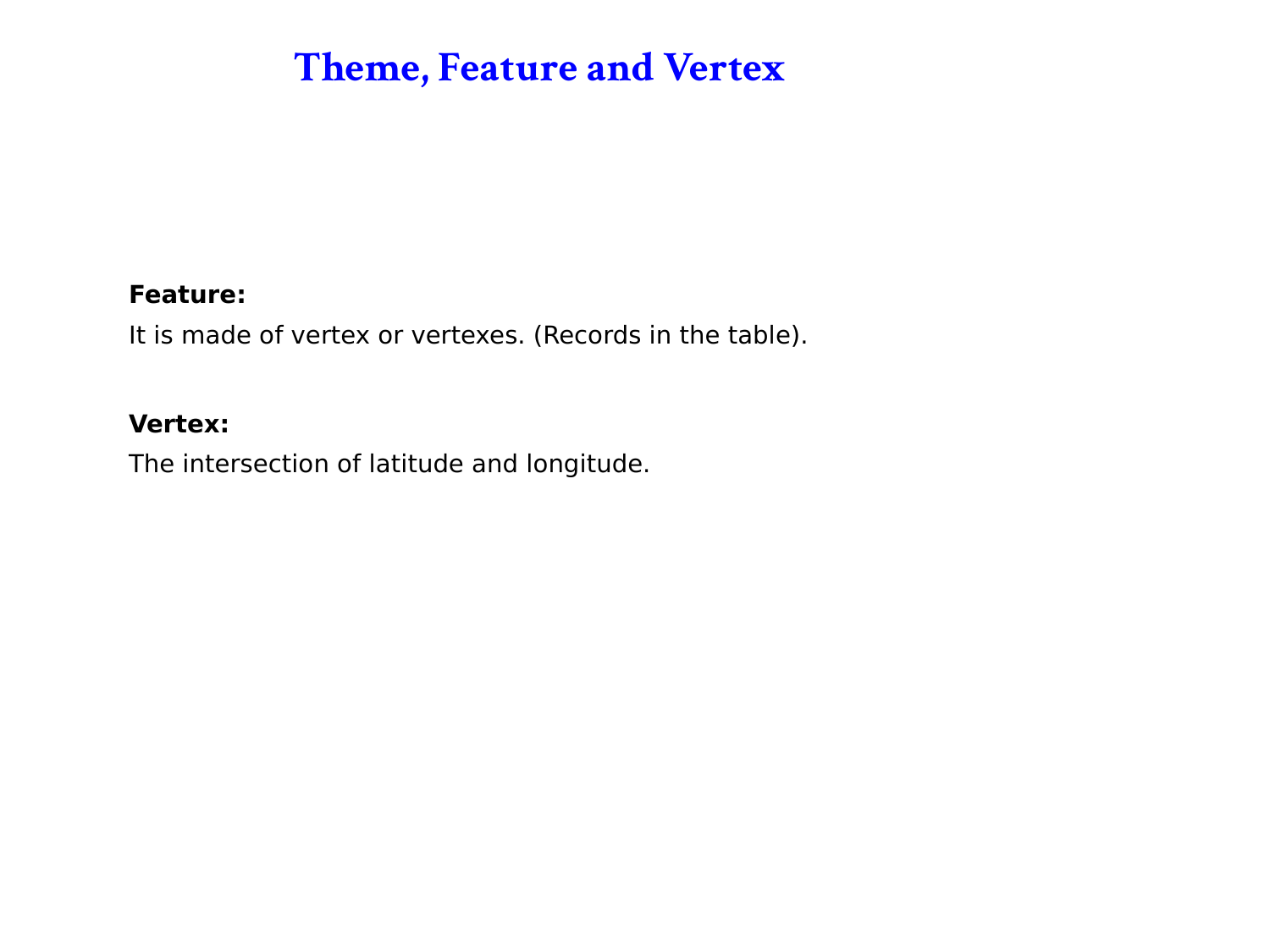

Theme, Feature and Vertex

Feature:

It is made of vertex or vertexes. (Records in the table).

Vertex:

The intersection of latitude and longitude.